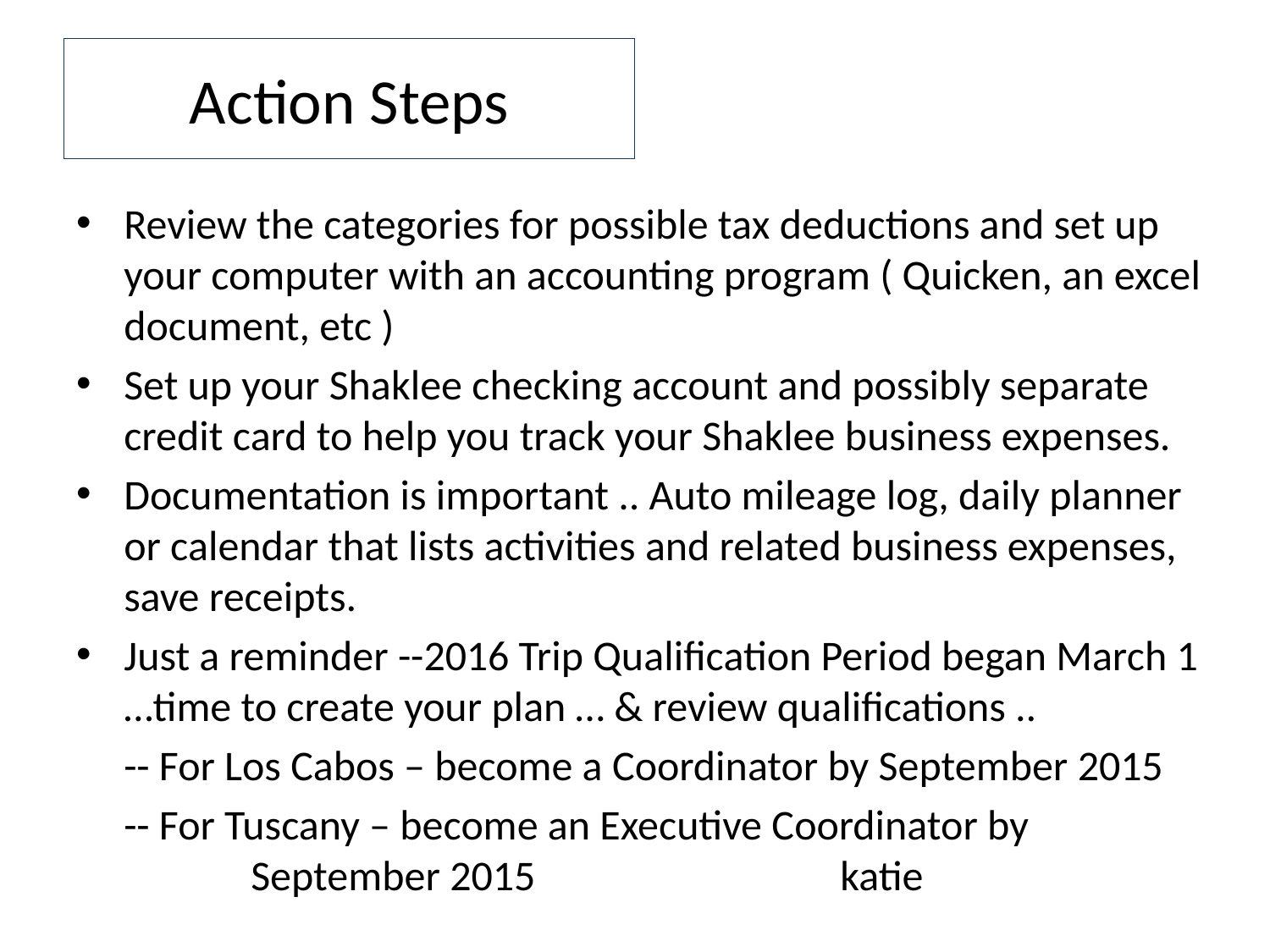

# Action Steps
Review the categories for possible tax deductions and set up your computer with an accounting program ( Quicken, an excel document, etc )
Set up your Shaklee checking account and possibly separate credit card to help you track your Shaklee business expenses.
Documentation is important .. Auto mileage log, daily planner or calendar that lists activities and related business expenses, save receipts.
Just a reminder --2016 Trip Qualification Period began March 1 …time to create your plan … & review qualifications ..
	-- For Los Cabos – become a Coordinator by September 2015
	-- For Tuscany – become an Executive Coordinator by 		September 2015                                katie